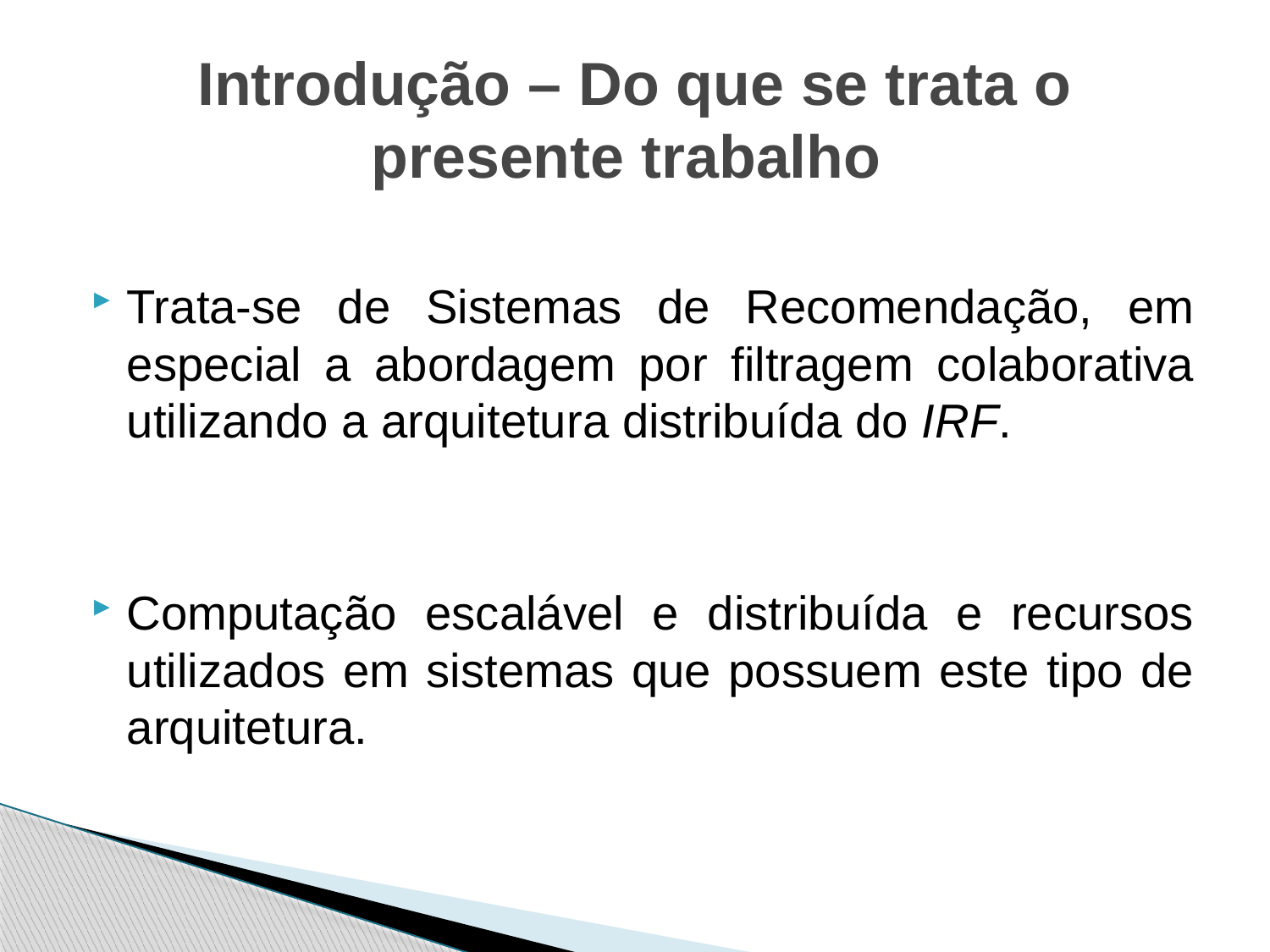

# Introdução – Do que se trata o presente trabalho

Trata-se de Sistemas de Recomendação, em especial a abordagem por filtragem colaborativa utilizando a arquitetura distribuída do IRF.

Computação escalável e distribuída e recursos utilizados em sistemas que possuem este tipo de arquitetura.